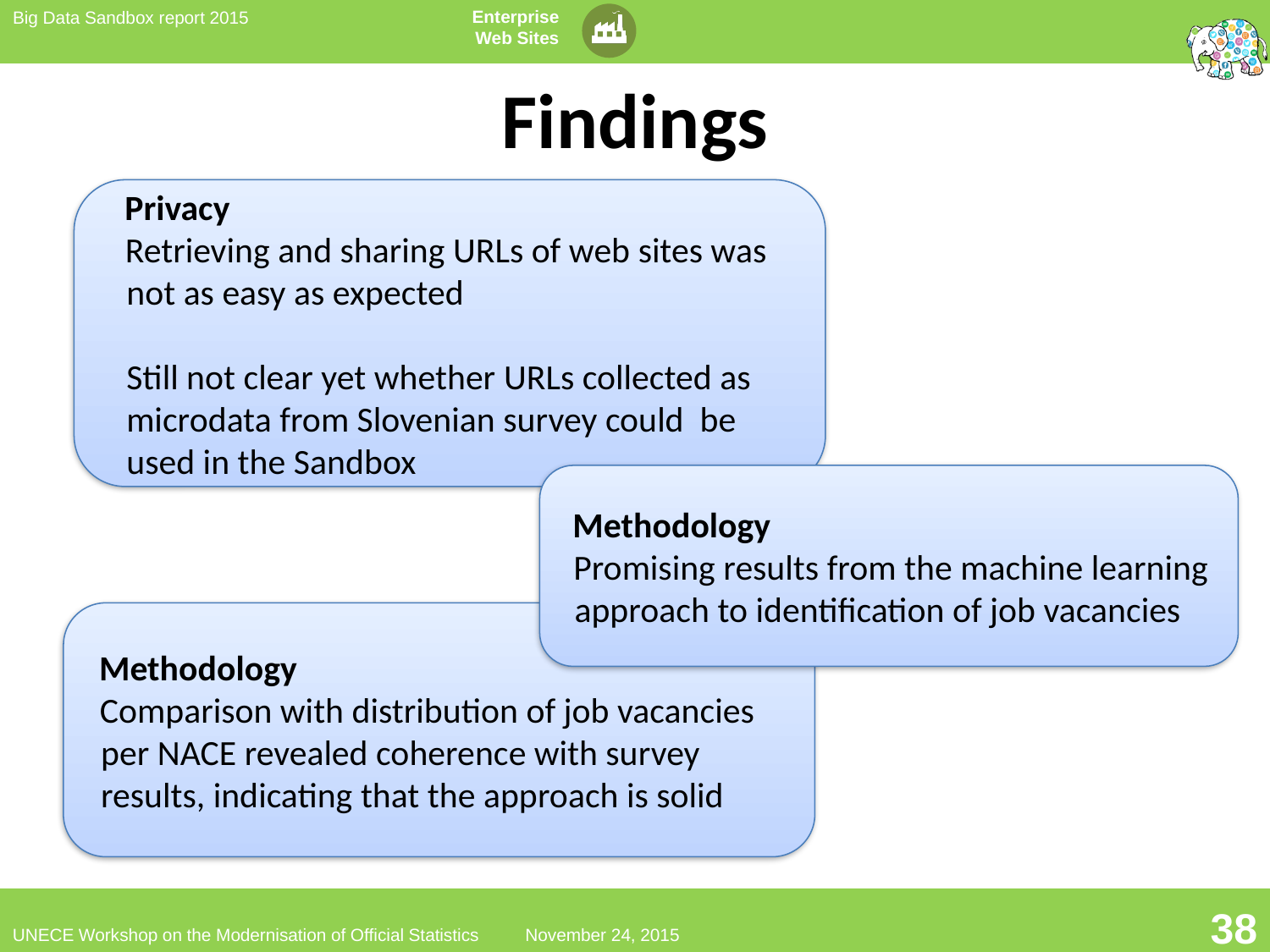

# Findings
Privacy
Retrieving and sharing URLs of web sites was not as easy as expected
Still not clear yet whether URLs collected as microdata from Slovenian survey could  be used in the Sandbox
Methodology
Promising results from the machine learning approach to identification of job vacancies
3
Methodology
Comparison with distribution of job vacancies per NACE revealed coherence with survey results, indicating that the approach is solid
38